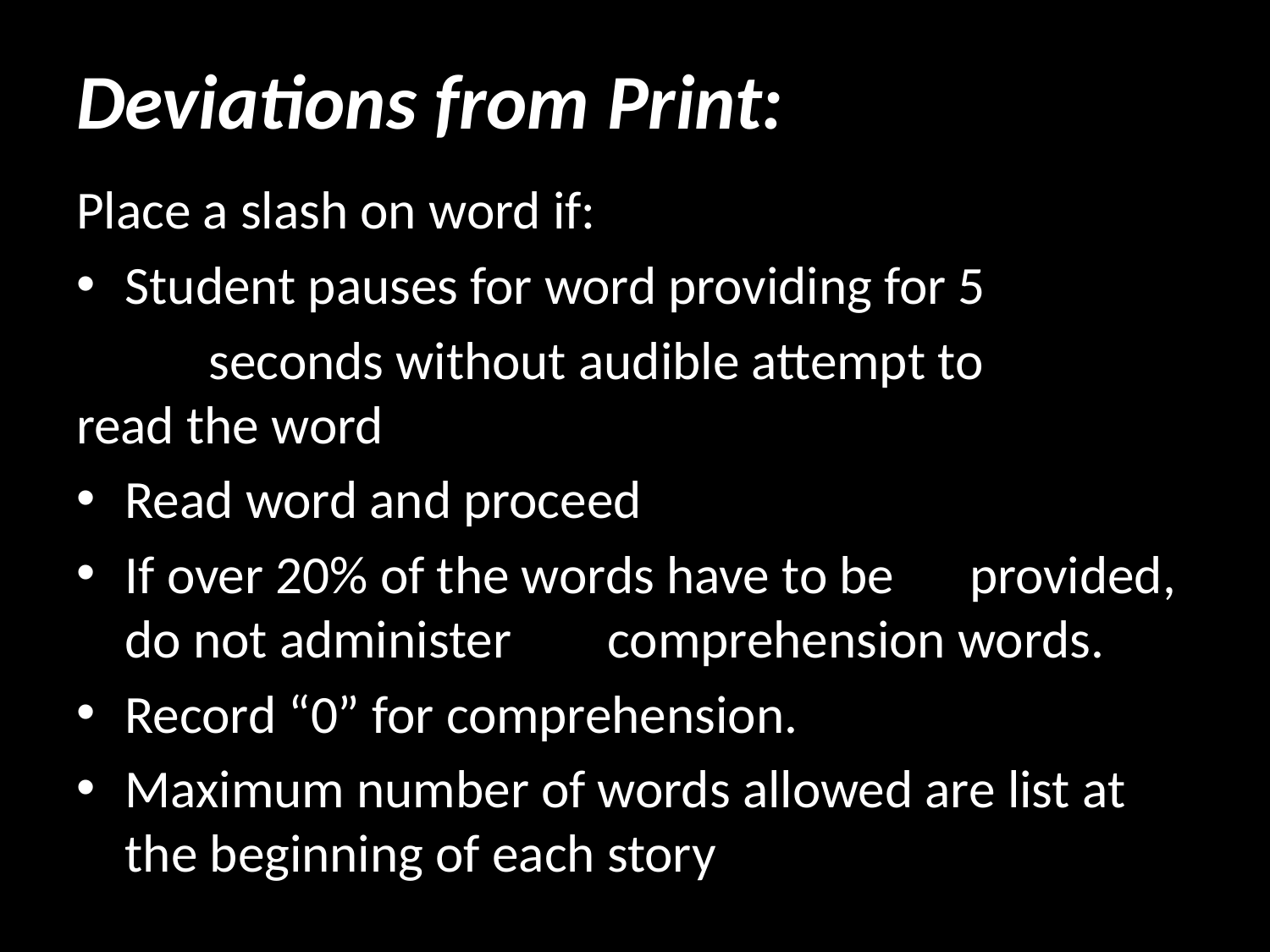

# Deviations from Print:
Place a slash on word if:
Student pauses for word providing for 5
	 seconds without audible attempt to 		read the word
Read word and proceed
If over 20% of the words have to be 			provided, do not administer 				comprehension words.
Record “0” for comprehension.
Maximum number of words allowed are list at 	the beginning of each story